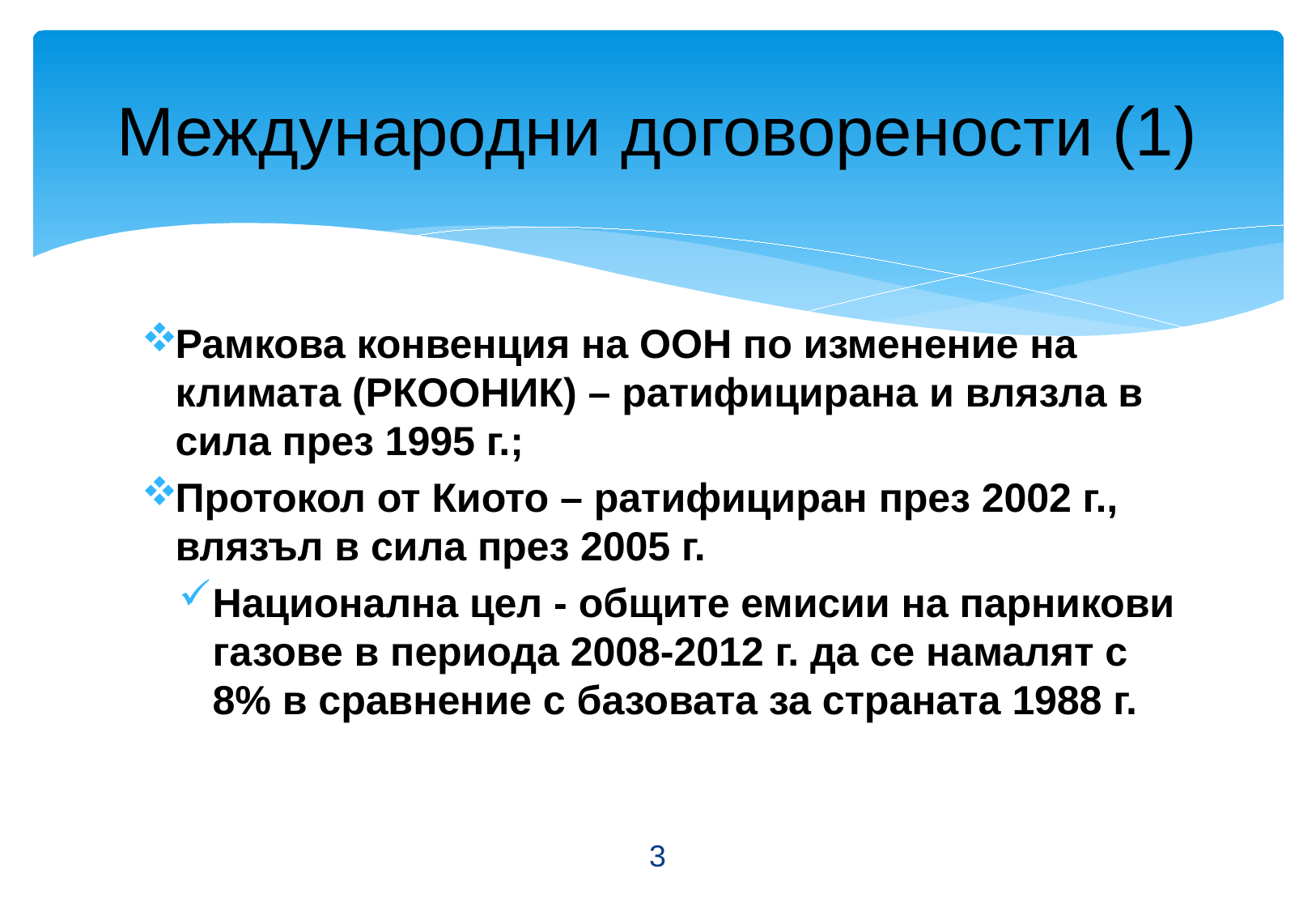

# Международни договорености (1)
Рамкова конвенция на ООН по изменение на климата (РКООНИК) – ратифицирана и влязла в сила през 1995 г.;
Протокол от Киото – ратифициран през 2002 г., влязъл в сила през 2005 г.
Национална цел - общите емисии на парникови газове в периода 2008-2012 г. да се намалят с 8% в сравнение с базовата за страната 1988 г.

3